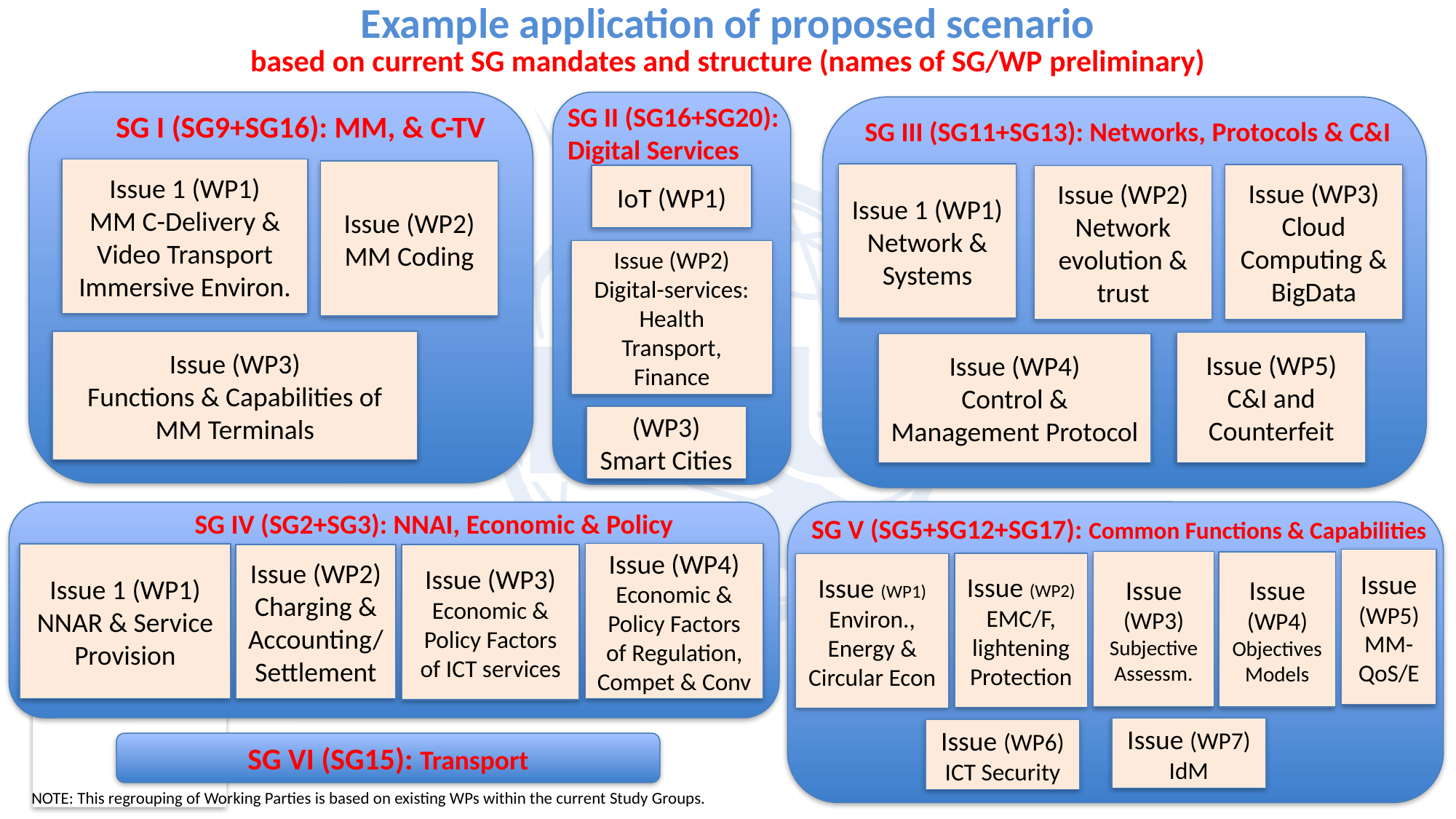

Example application of proposed scenario
based on current SG mandates and structure (names of SG/WP preliminary)

SG II (SG16+SG20):
Digital Services

SG I (SG9+SG16): MM, & C-TV
SG III (SG11+SG13): Networks, Protocols & C&I
Issue 1 (WP1)
MM C-Delivery & Video Transport
Immersive Environ.
Issue (WP2)
MM Coding
Issue 1 (WP1)
Network & Systems
Issue (WP3)
Cloud Computing & BigData
IoT (WP1)
Issue (WP2)
Network evolution & trust
Issue (WP2)
Digital-services: Health
Transport, Finance
Issue (WP3)
Functions & Capabilities of MM Terminals
Issue (WP5)
C&I and Counterfeit
Issue (WP4)
Control & Management Protocol
(WP3) Smart Cities
SG IV (SG2+SG3): NNAI, Economic & Policy

SG V (SG5+SG12+SG17): Common Functions & Capabilities
Issue (WP4)
Economic & Policy Factors of Regulation, Compet & Conv
Issue 1 (WP1)
NNAR & Service Provision
Issue (WP2)
Charging & Accounting/Settlement
Issue (WP3)
Economic & Policy Factors of ICT services
Issue (WP5)
MM-QoS/E
Issue (WP3)
Subjective Assessm.
Issue (WP4)
Objectives Models
Issue (WP2)
EMC/F, lightening Protection
Issue (WP1)
Environ., Energy & Circular Econ
Issue (WP7)
IdM
Issue (WP6)
ICT Security
SG VI (SG15): Transport
NOTE: This regrouping of Working Parties is based on existing WPs within the current Study Groups.